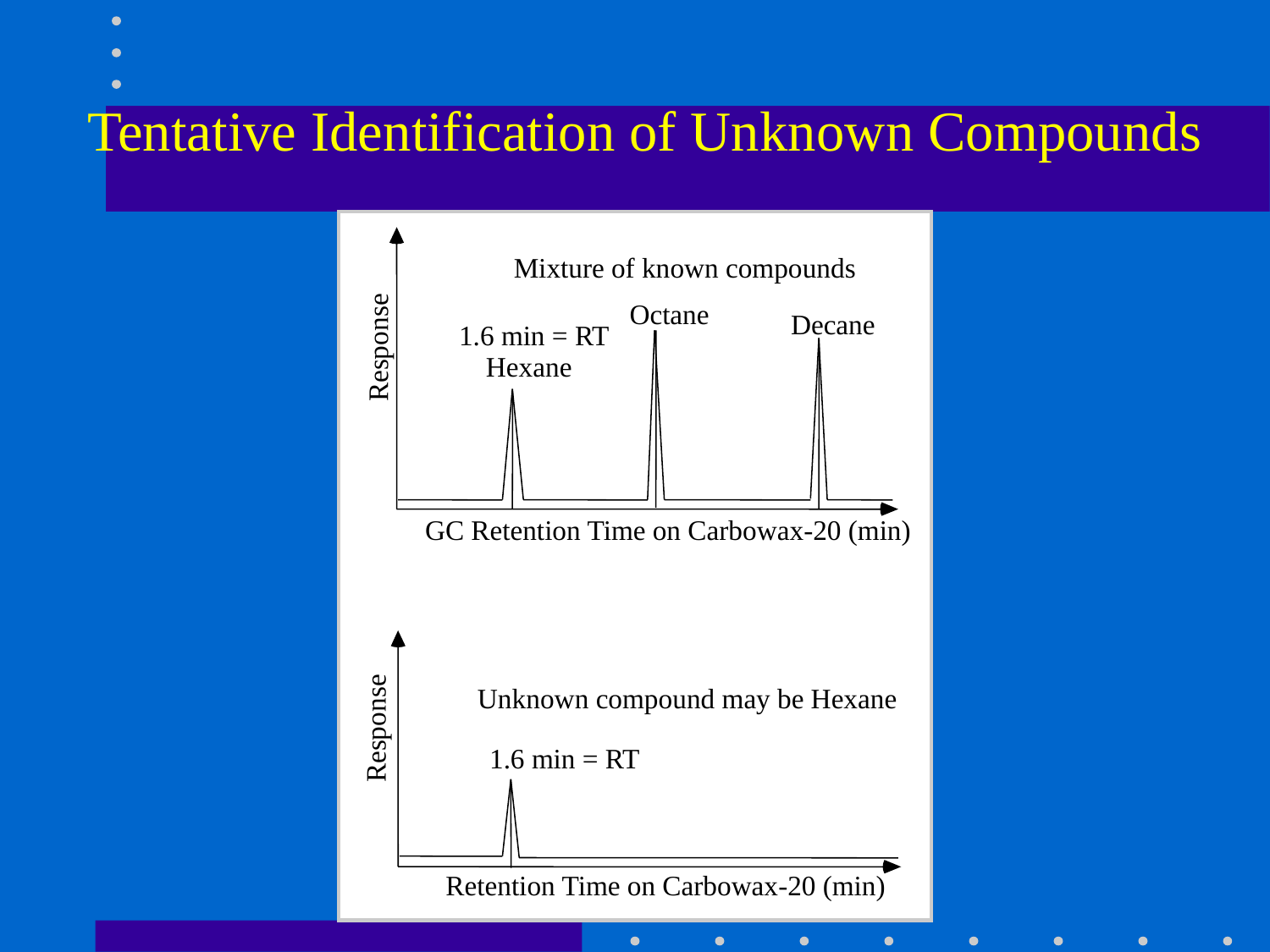

Tentative Identification of Unknown Compounds

Mixture of known compounds
Octane

Decane

1.6 min = RT

Response

Hexane

GC Retention Time on Carbowax-20 (min)

Unknown compound may be Hexane
Response
1.6 min = RT

Retention Time on Carbowax-20 (min)